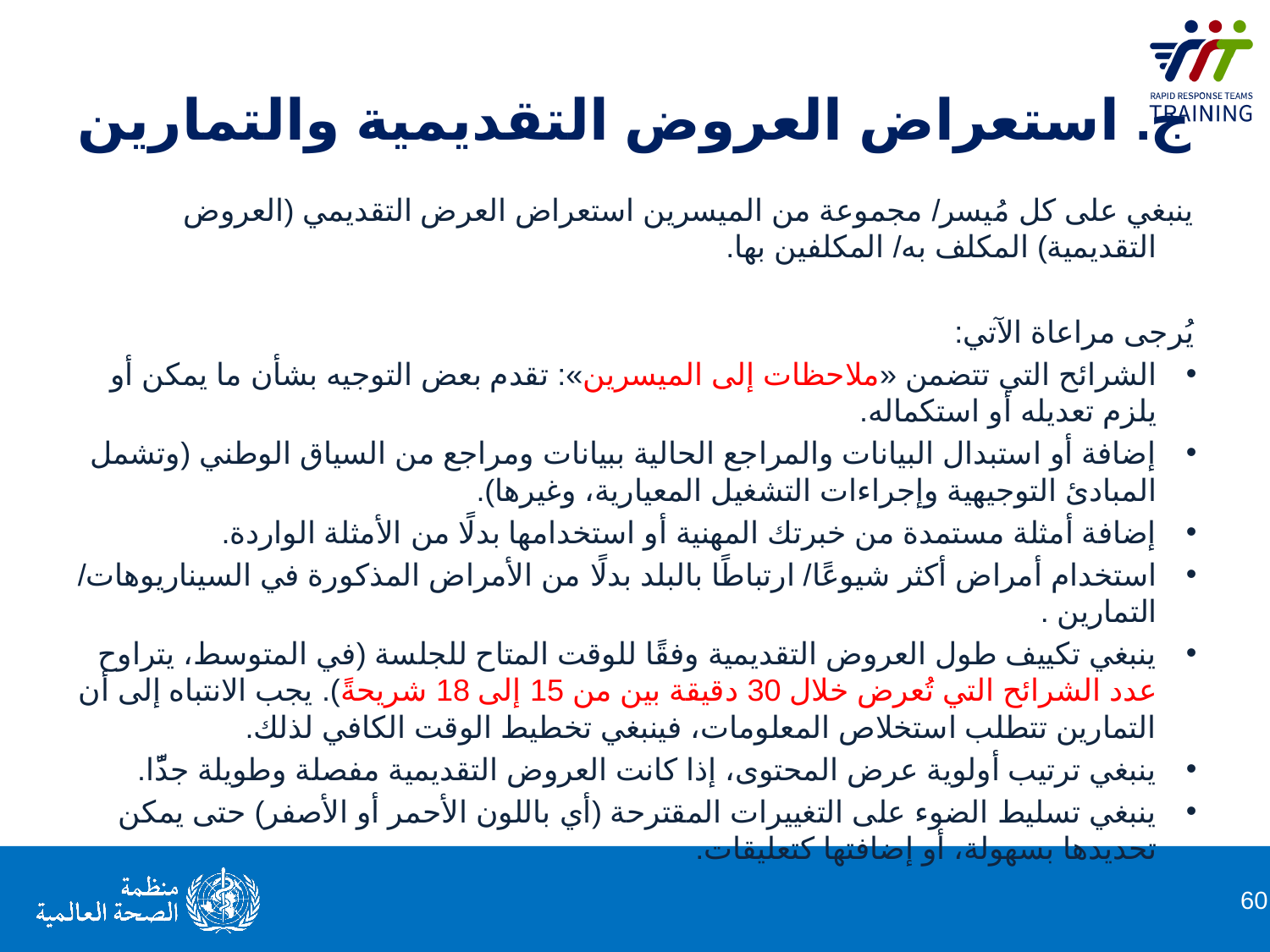

# ج. استعراض العروض التقديمية والتمارين
ينبغي على كل مُيسر/ مجموعة من الميسرين استعراض العرض التقديمي (العروض التقديمية) المكلف به/ المكلفين بها.

يُرجى مراعاة الآتي:
الشرائح التي تتضمن «ملاحظات إلى الميسرين»: تقدم بعض التوجيه بشأن ما يمكن أو يلزم تعديله أو استكماله.
إضافة أو استبدال البيانات والمراجع الحالية ببيانات ومراجع من السياق الوطني (وتشمل المبادئ التوجيهية وإجراءات التشغيل المعيارية، وغيرها).
إضافة أمثلة مستمدة من خبرتك المهنية أو استخدامها بدلًا من الأمثلة الواردة.
استخدام أمراض أكثر شيوعًا/ ارتباطًا بالبلد بدلًا من الأمراض المذكورة في السيناريوهات/ التمارين .
ينبغي تكييف طول العروض التقديمية وفقًا للوقت المتاح للجلسة (في المتوسط، يتراوح عدد الشرائح التي تُعرض خلال 30 دقيقة بين من 15 إلى 18 شريحةً). يجب الانتباه إلى أن التمارين تتطلب استخلاص المعلومات، فينبغي تخطيط الوقت الكافي لذلك.
ينبغي ترتيب أولوية عرض المحتوى، إذا كانت العروض التقديمية مفصلة وطويلة جدًّا.
ينبغي تسليط الضوء على التغييرات المقترحة (أي باللون الأحمر أو الأصفر) حتى يمكن تحديدها بسهولة، أو إضافتها كتعليقات.